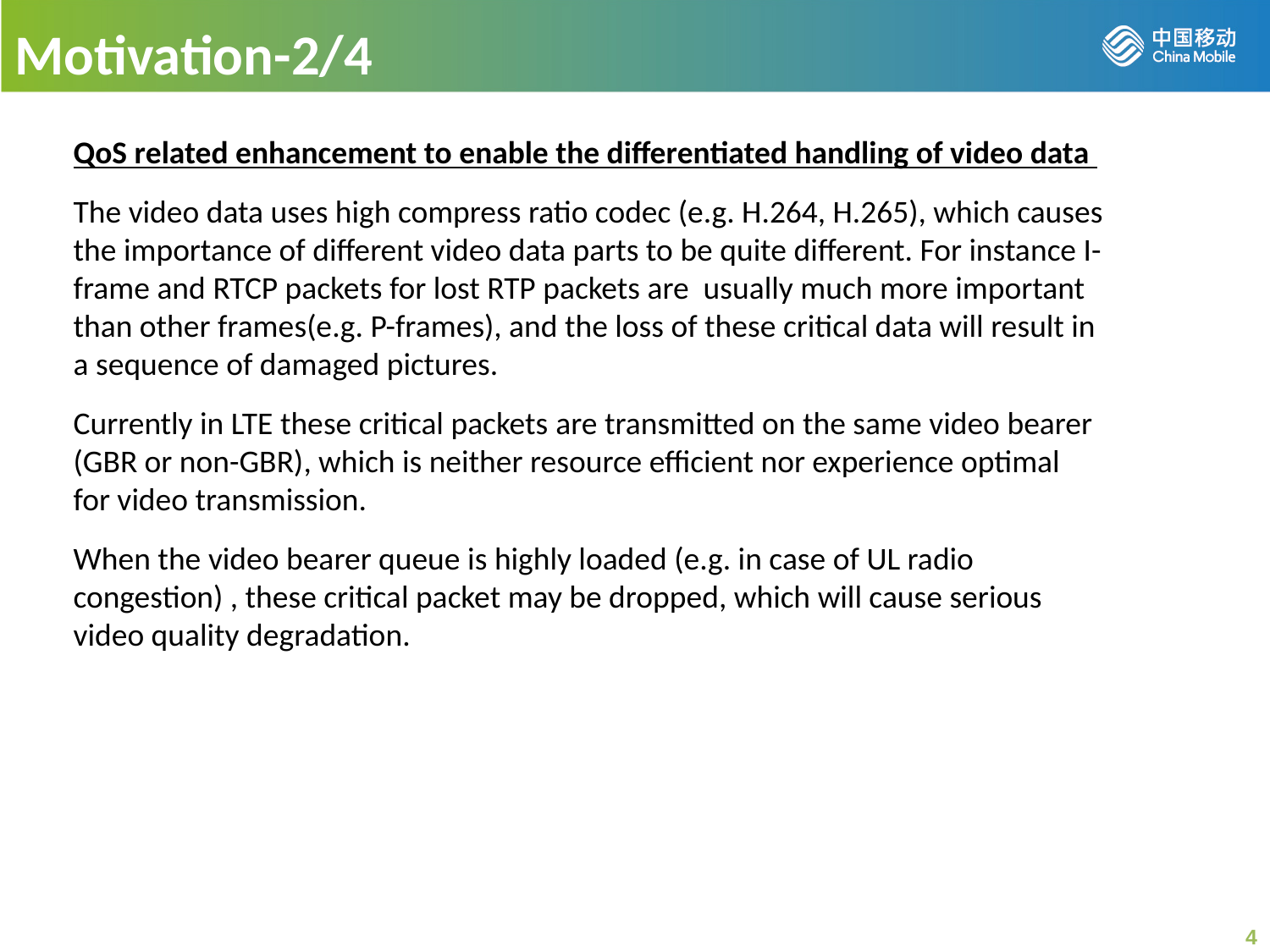

Motivation-2/4
QoS related enhancement to enable the differentiated handling of video data
The video data uses high compress ratio codec (e.g. H.264, H.265), which causes the importance of different video data parts to be quite different. For instance I-frame and RTCP packets for lost RTP packets are  usually much more important than other frames(e.g. P-frames), and the loss of these critical data will result in a sequence of damaged pictures.
Currently in LTE these critical packets are transmitted on the same video bearer  (GBR or non-GBR), which is neither resource efficient nor experience optimal for video transmission.
When the video bearer queue is highly loaded (e.g. in case of UL radio congestion) , these critical packet may be dropped, which will cause serious video quality degradation.